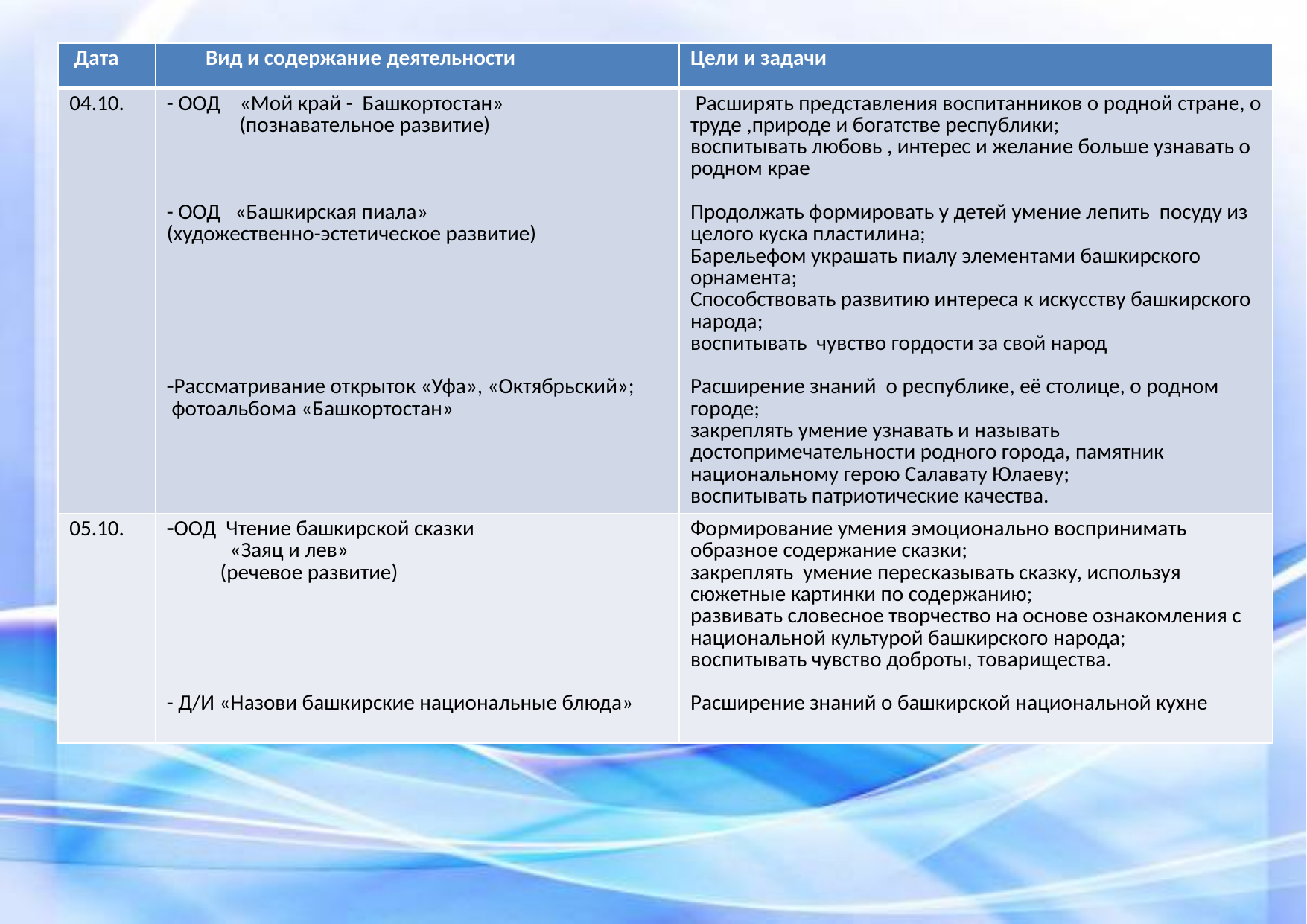

| Дата | Вид и содержание деятельности | Цели и задачи |
| --- | --- | --- |
| 04.10. | - ООД «Мой край - Башкортостан» (познавательное развитие) - ООД «Башкирская пиала» (художественно-эстетическое развитие) Рассматривание открыток «Уфа», «Октябрьский»; фотоальбома «Башкортостан» | Расширять представления воспитанников о родной стране, о труде ,природе и богатстве республики; воспитывать любовь , интерес и желание больше узнавать о родном крае Продолжать формировать у детей умение лепить посуду из целого куска пластилина; Барельефом украшать пиалу элементами башкирского орнамента; Способствовать развитию интереса к искусству башкирского народа; воспитывать чувство гордости за свой народ Расширение знаний о республике, её столице, о родном городе; закреплять умение узнавать и называть достопримечательности родного города, памятник национальному герою Салавату Юлаеву; воспитывать патриотические качества. |
| 05.10. | ООД Чтение башкирской сказки «Заяц и лев» (речевое развитие) - Д/И «Назови башкирские национальные блюда» | Формирование умения эмоционально воспринимать образное содержание сказки; закреплять умение пересказывать сказку, используя сюжетные картинки по содержанию; развивать словесное творчество на основе ознакомления с национальной культурой башкирского народа; воспитывать чувство доброты, товарищества. Расширение знаний о башкирской национальной кухне |